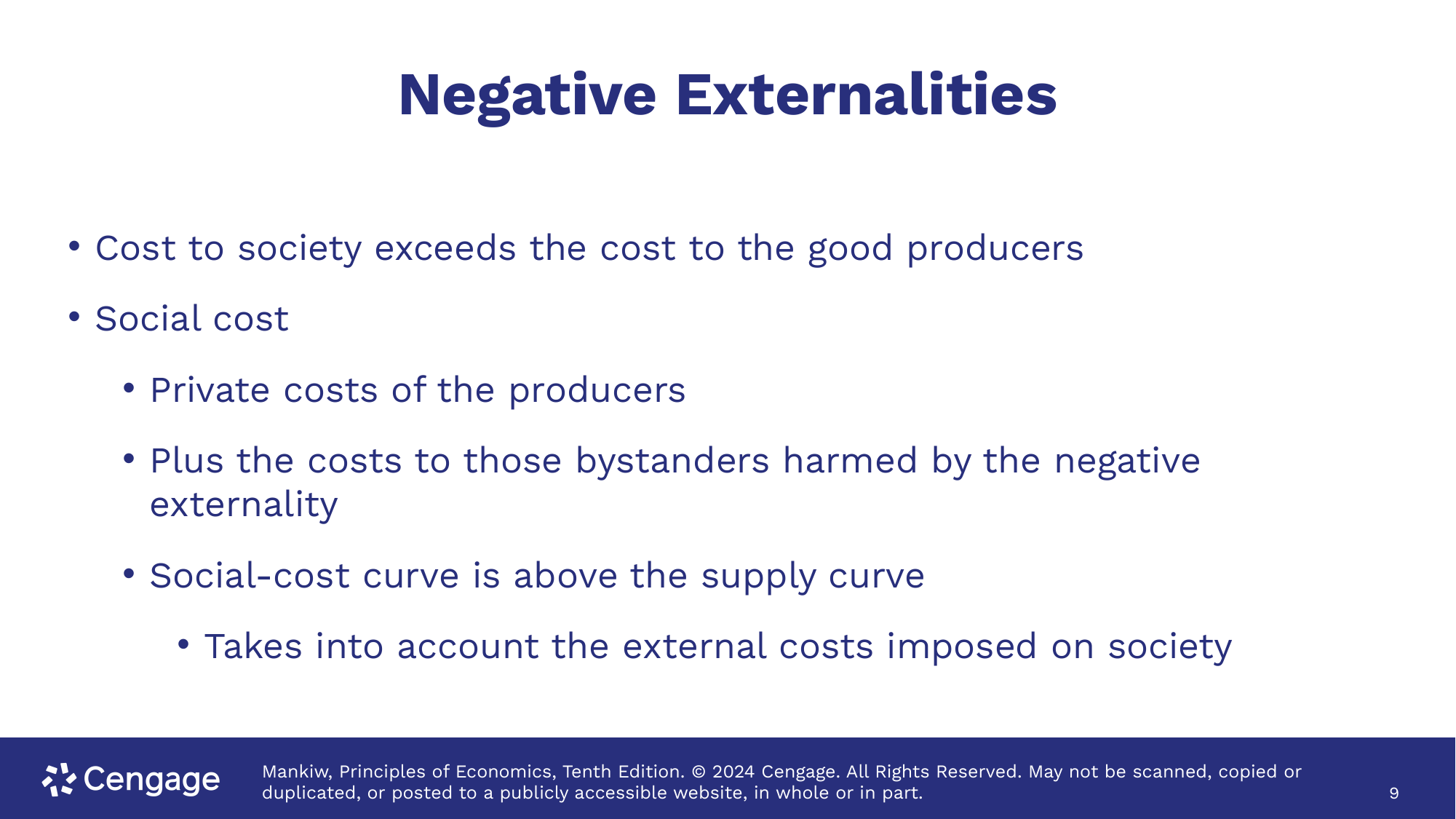

# Negative Externalities
Cost to society exceeds the cost to the good producers
Social cost
Private costs of the producers
Plus the costs to those bystanders harmed by the negative externality
Social-cost curve is above the supply curve
Takes into account the external costs imposed on society